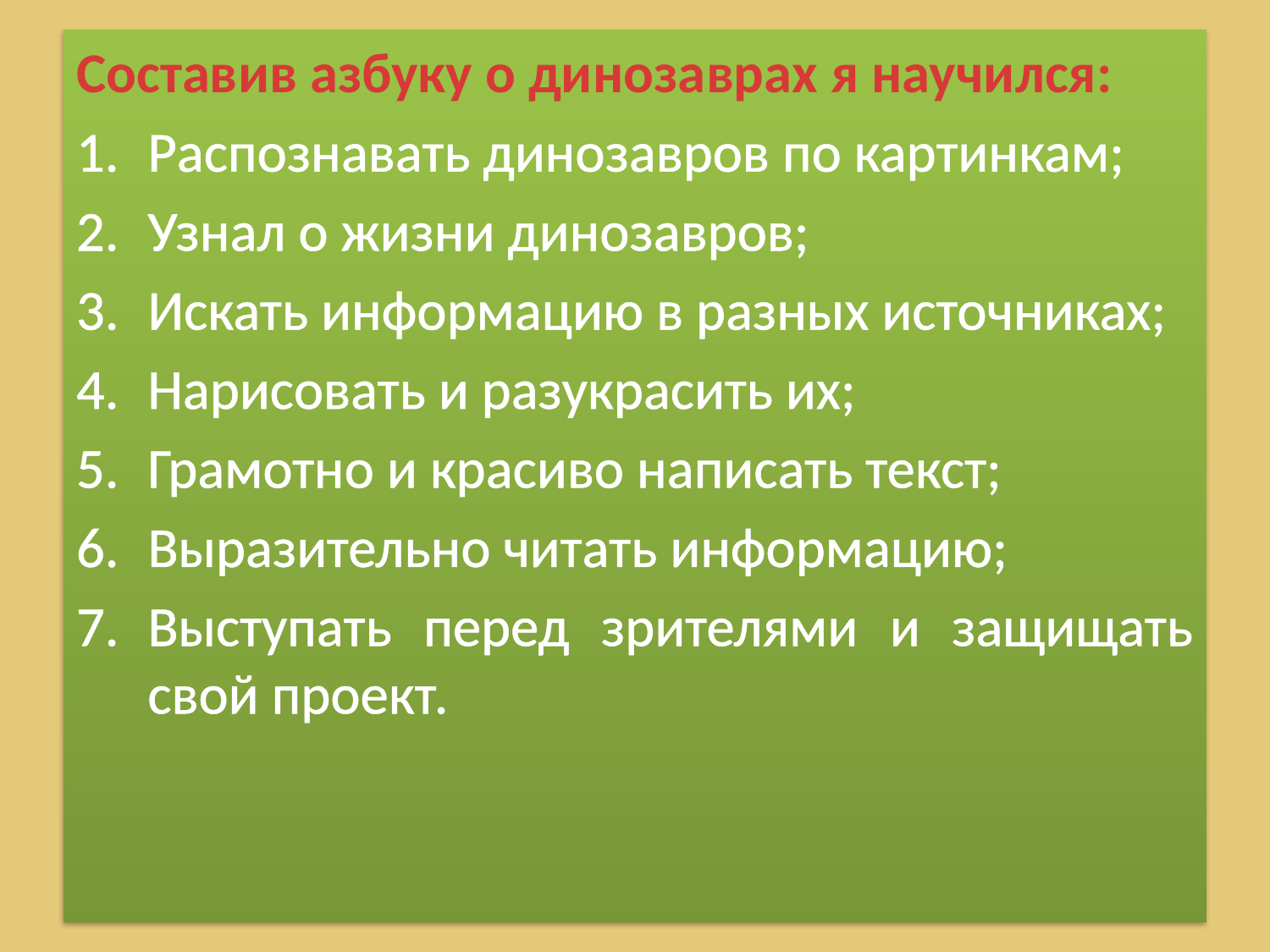

Составив азбуку о динозаврах я научился:
Распознавать динозавров по картинкам;
Узнал о жизни динозавров;
Искать информацию в разных источниках;
Нарисовать и разукрасить их;
Грамотно и красиво написать текст;
Выразительно читать информацию;
Выступать перед зрителями и защищать свой проект.